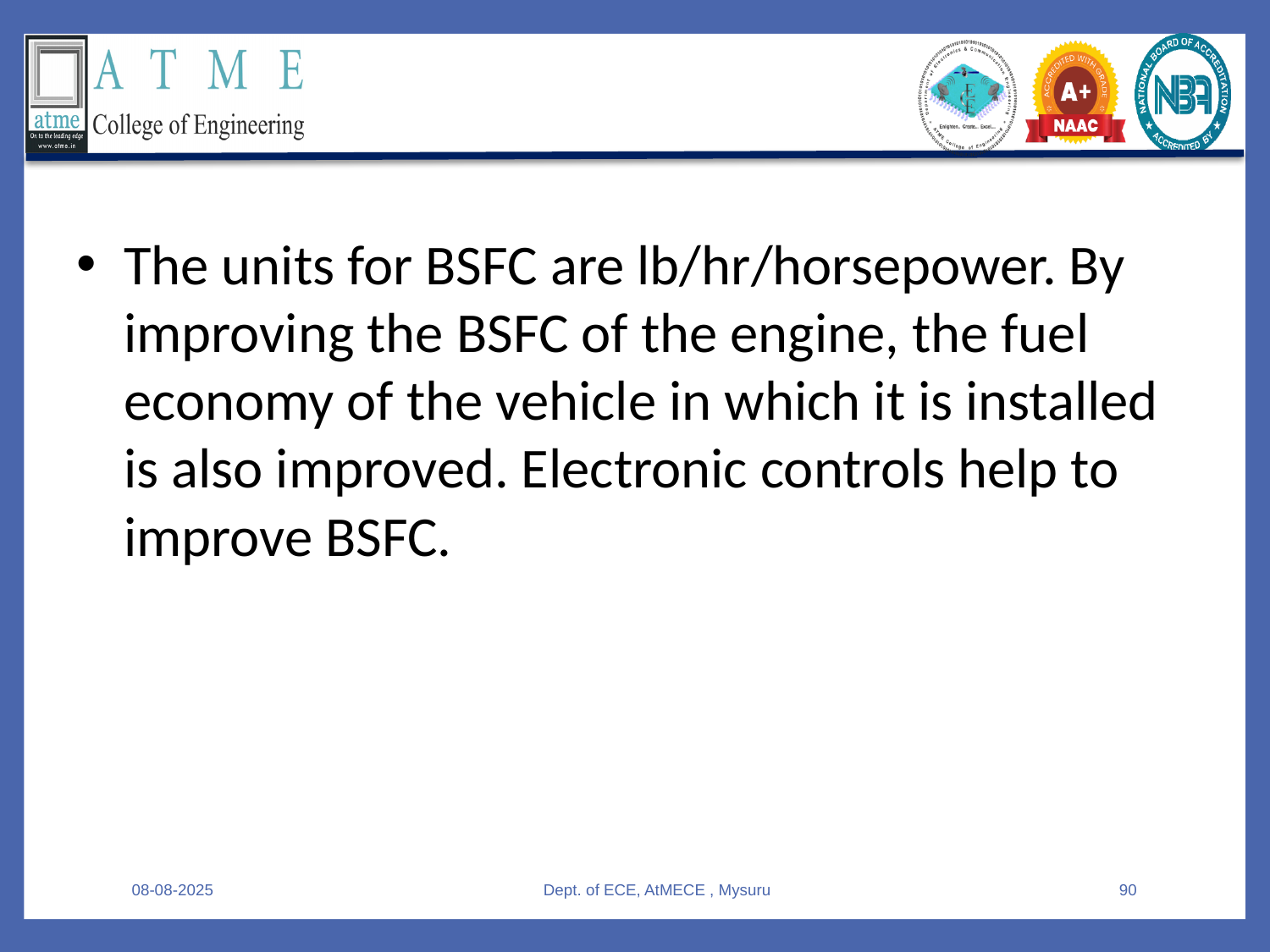

The units for BSFC are lb/hr/horsepower. By improving the BSFC of the engine, the fuel economy of the vehicle in which it is installed is also improved. Electronic controls help to improve BSFC.
08-08-2025
Dept. of ECE, AtMECE , Mysuru
90